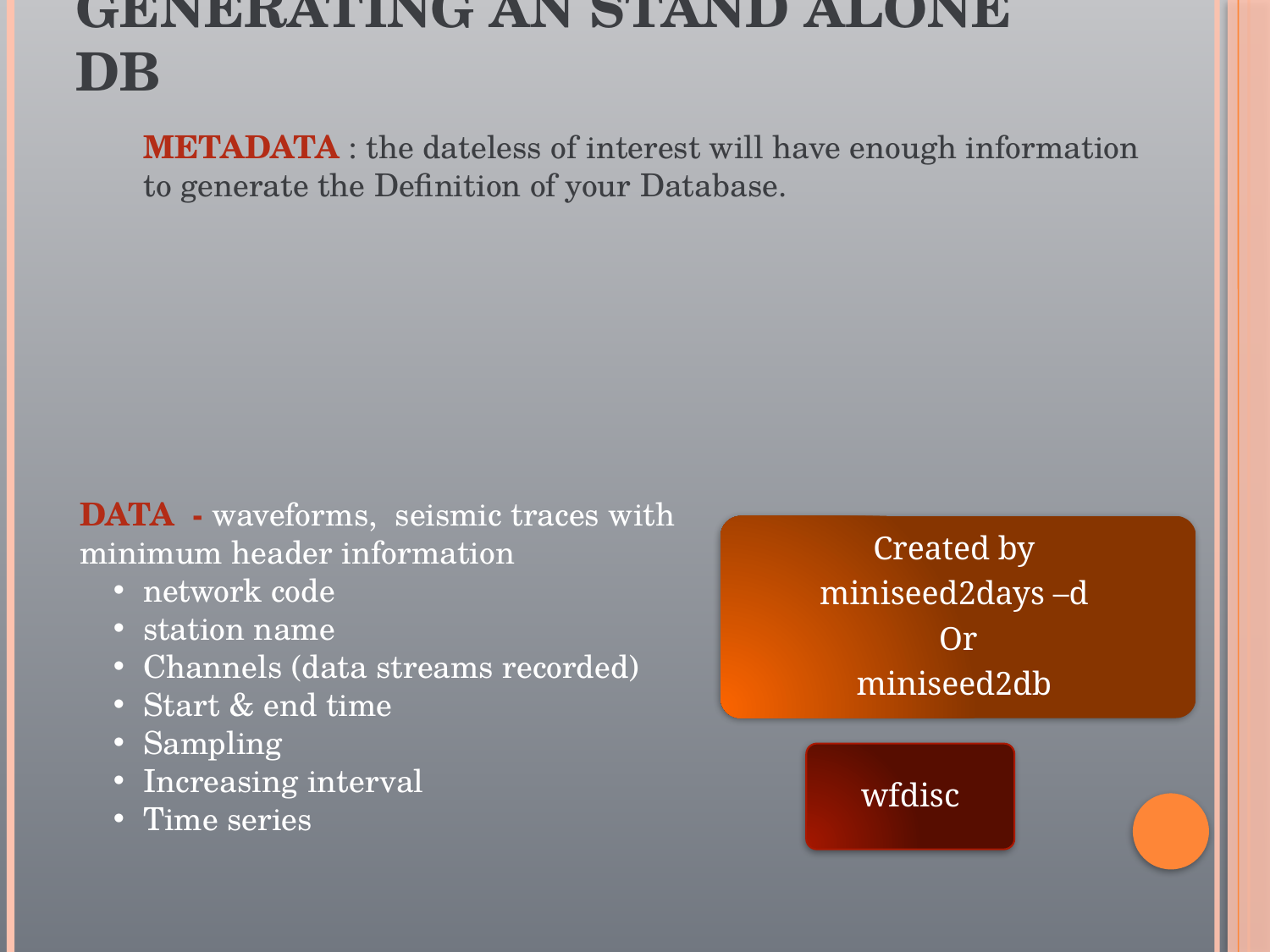

# Generating an stand alone DB
METADATA : the dateless of interest will have enough information to generate the Definition of your Database.
DATA  - waveforms,  seismic traces with minimum header information
network code
station name
Channels (data streams recorded)
Start & end time
Sampling
Increasing interval
Time series

Created by
miniseed2days –d
Or
miniseed2db

wfdisc